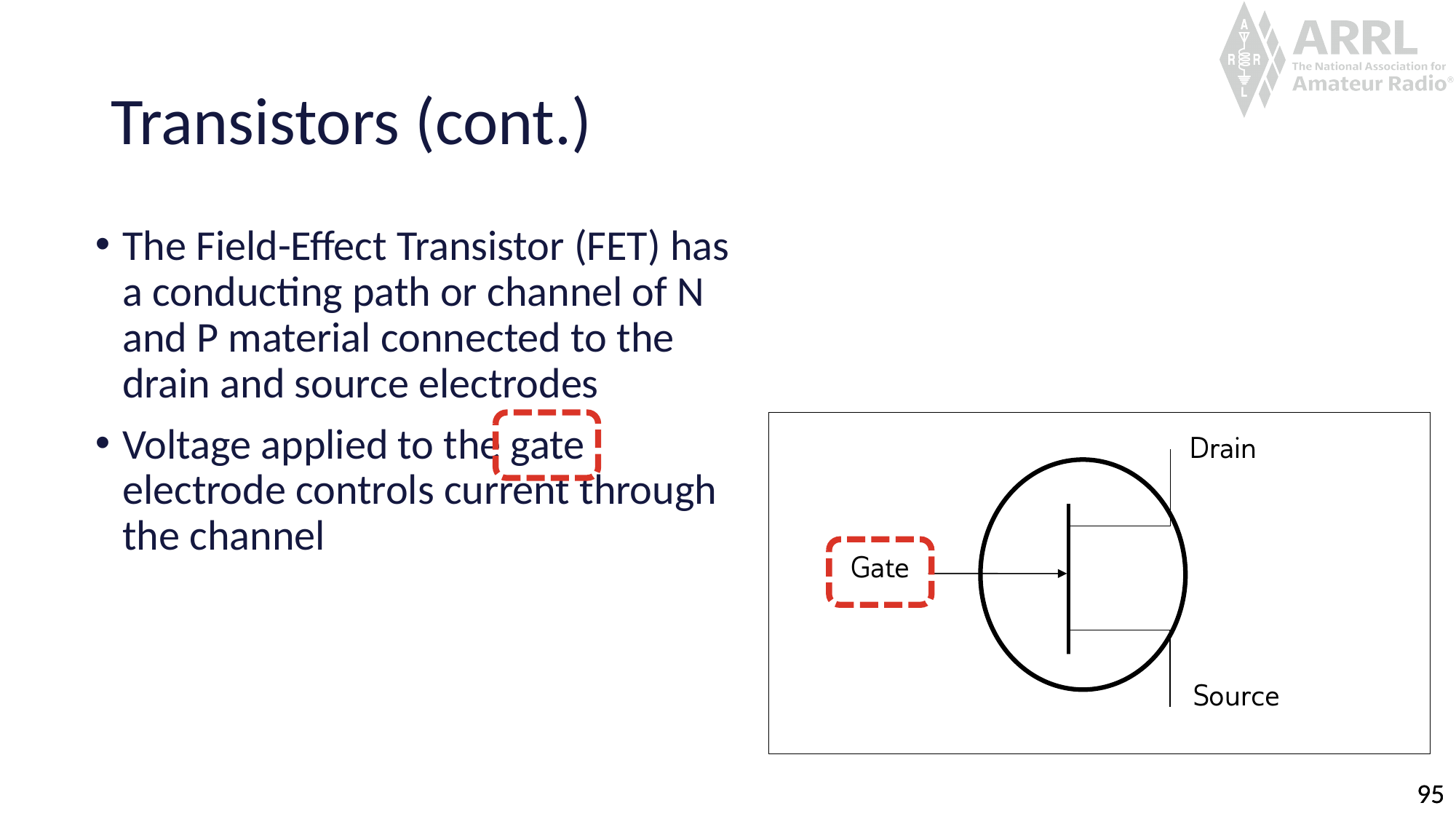

# Transistors (cont.)
The Field-Effect Transistor (FET) has a conducting path or channel of N and P material connected to the drain and source electrodes
Voltage applied to the gate electrode controls current through the channel

Drain
Gate
Source